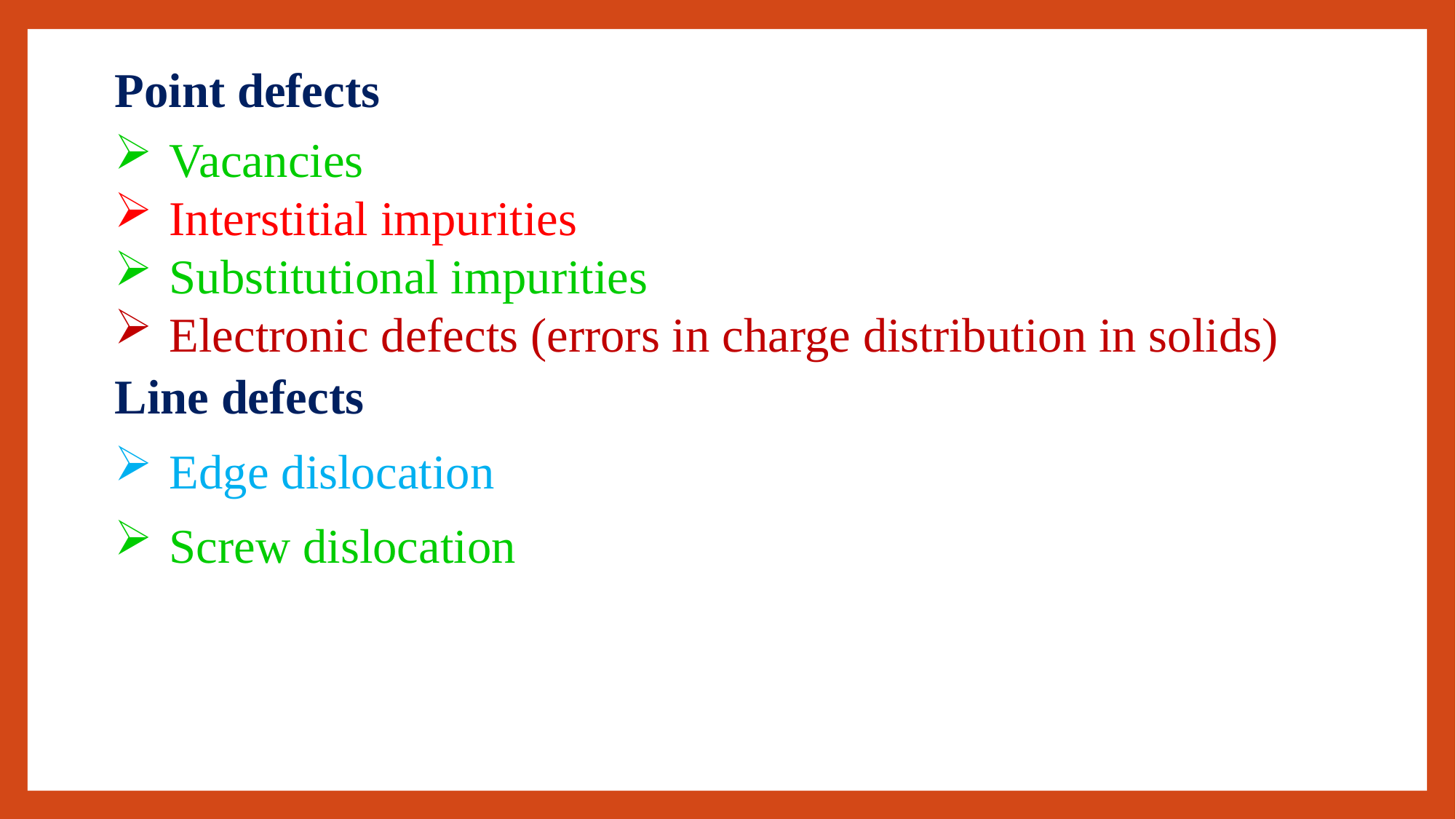

Point defects
Vacancies
Interstitial impurities
Substitutional impurities
Electronic defects (errors in charge distribution in solids)
Line defects
Edge dislocation
Screw dislocation